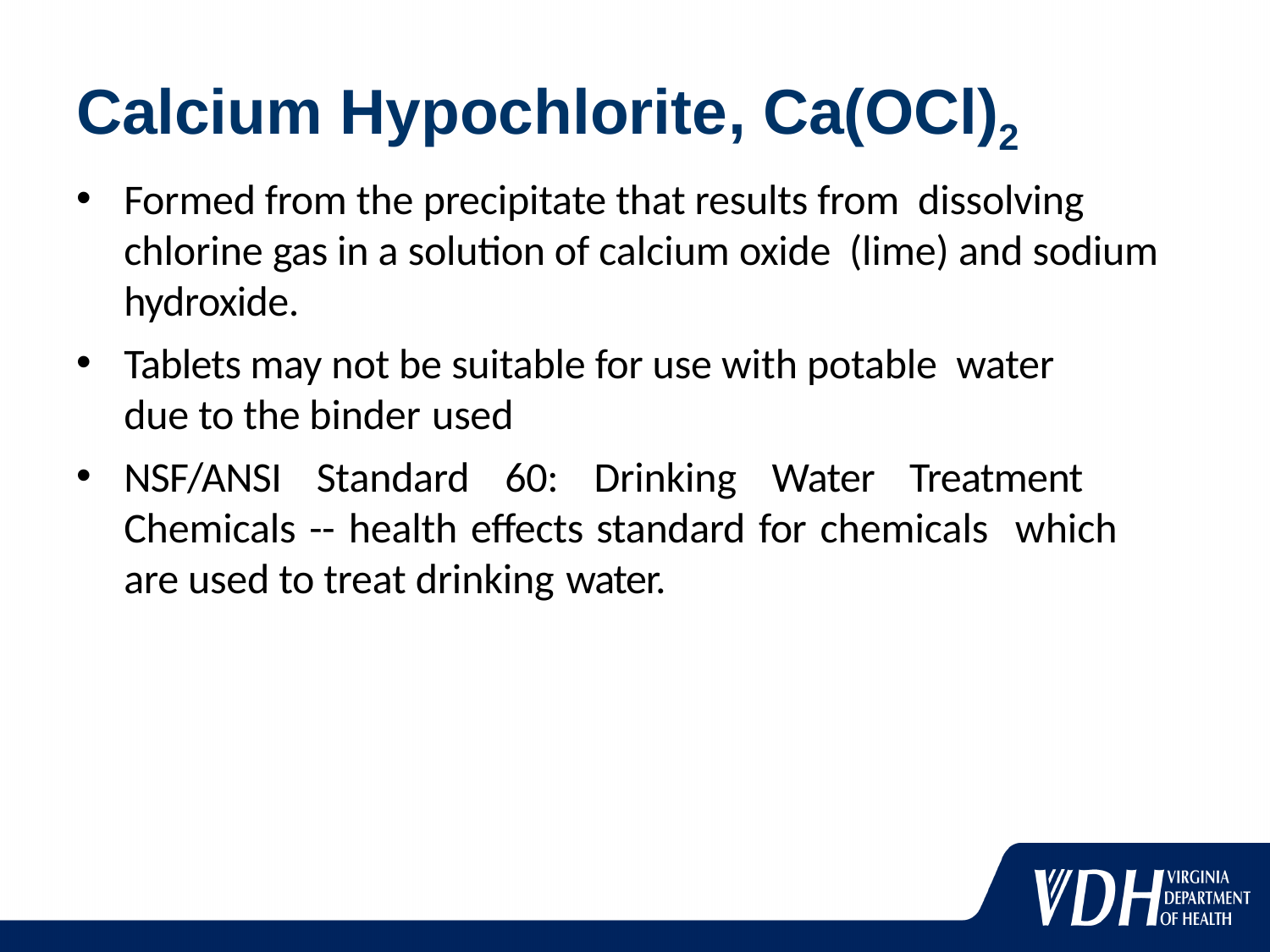

# Calcium Hypochlorite, Ca(OCl)2
Formed from the precipitate that results from  dissolving chlorine gas in a solution of calcium oxide  (lime) and sodium hydroxide.
Tablets may not be suitable for use with potable  water due to the binder used
NSF/ANSI Standard 60: Drinking Water Treatment  Chemicals -- health effects standard for chemicals  which are used to treat drinking water.